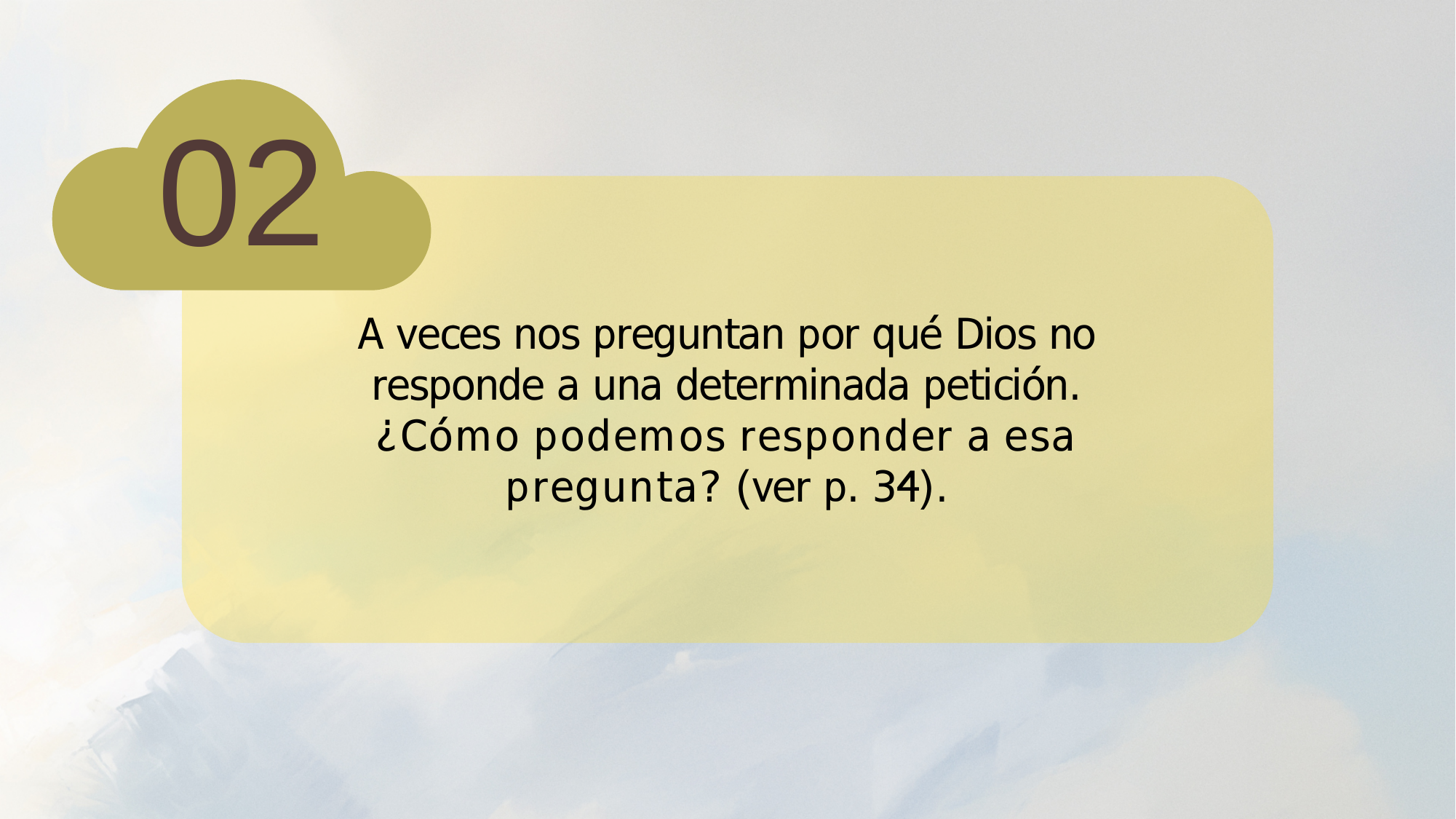

02

A veces nos preguntan por qué Dios no responde a una determinada petición. ¿Cómo podemos responder a esa pregunta? (ver p. 34).